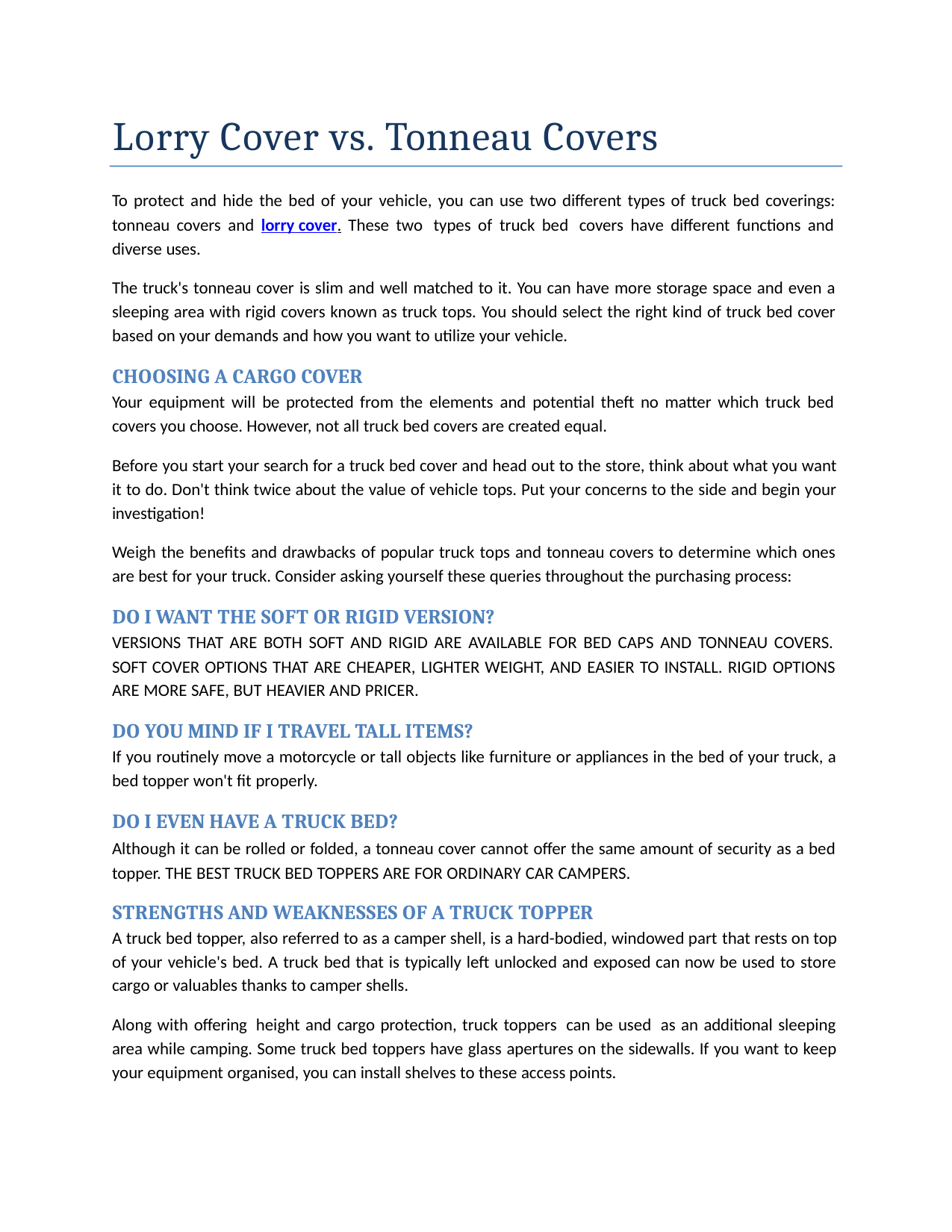

# Lorry Cover vs. Tonneau Covers

To protect and hide the bed of your vehicle, you can use two different types of truck bed coverings:  tonneau covers and lorry cover. These two types of truck bed covers have different functions and  diverse uses.

The truck's tonneau cover is slim and well matched to it. You can have more storage space and even a  sleeping area with rigid covers known as truck tops. You should select the right kind of truck bed cover  based on your demands and how you want to utilize your vehicle.

CHOOSING A CARGO COVER
Your equipment will be protected from the elements and potential theft no matter which truck bed  covers you choose. However, not all truck bed covers are created equal.

Before you start your search for a truck bed cover and head out to the store, think about what you want  it to do. Don't think twice about the value of vehicle tops. Put your concerns to the side and begin your  investigation!

Weigh the benefits and drawbacks of popular truck tops and tonneau covers to determine which ones  are best for your truck. Consider asking yourself these queries throughout the purchasing process:

DO I WANT THE SOFT OR RIGID VERSION?
VERSIONS THAT ARE BOTH SOFT AND RIGID ARE AVAILABLE FOR BED CAPS AND TONNEAU COVERS.
SOFT COVER OPTIONS THAT ARE CHEAPER, LIGHTER WEIGHT, AND EASIER TO INSTALL. RIGID OPTIONS  ARE MORE SAFE, BUT HEAVIER AND PRICER.

DO YOU MIND IF I TRAVEL TALL ITEMS?
If you routinely move a motorcycle or tall objects like furniture or appliances in the bed of your truck, a  bed topper won't fit properly.

DO I EVEN HAVE A TRUCK BED?
Although it can be rolled or folded, a tonneau cover cannot offer the same amount of security as a bed  topper. THE BEST TRUCK BED TOPPERS ARE FOR ORDINARY CAR CAMPERS.

STRENGTHS AND WEAKNESSES OF A TRUCK TOPPER
A truck bed topper, also referred to as a camper shell, is a hard-bodied, windowed part that rests on top  of your vehicle's bed. A truck bed that is typically left unlocked and exposed can now be used to store  cargo or valuables thanks to camper shells.

Along with offering height and cargo protection, truck toppers can be used as an additional sleeping  area while camping. Some truck bed toppers have glass apertures on the sidewalls. If you want to keep  your equipment organised, you can install shelves to these access points.